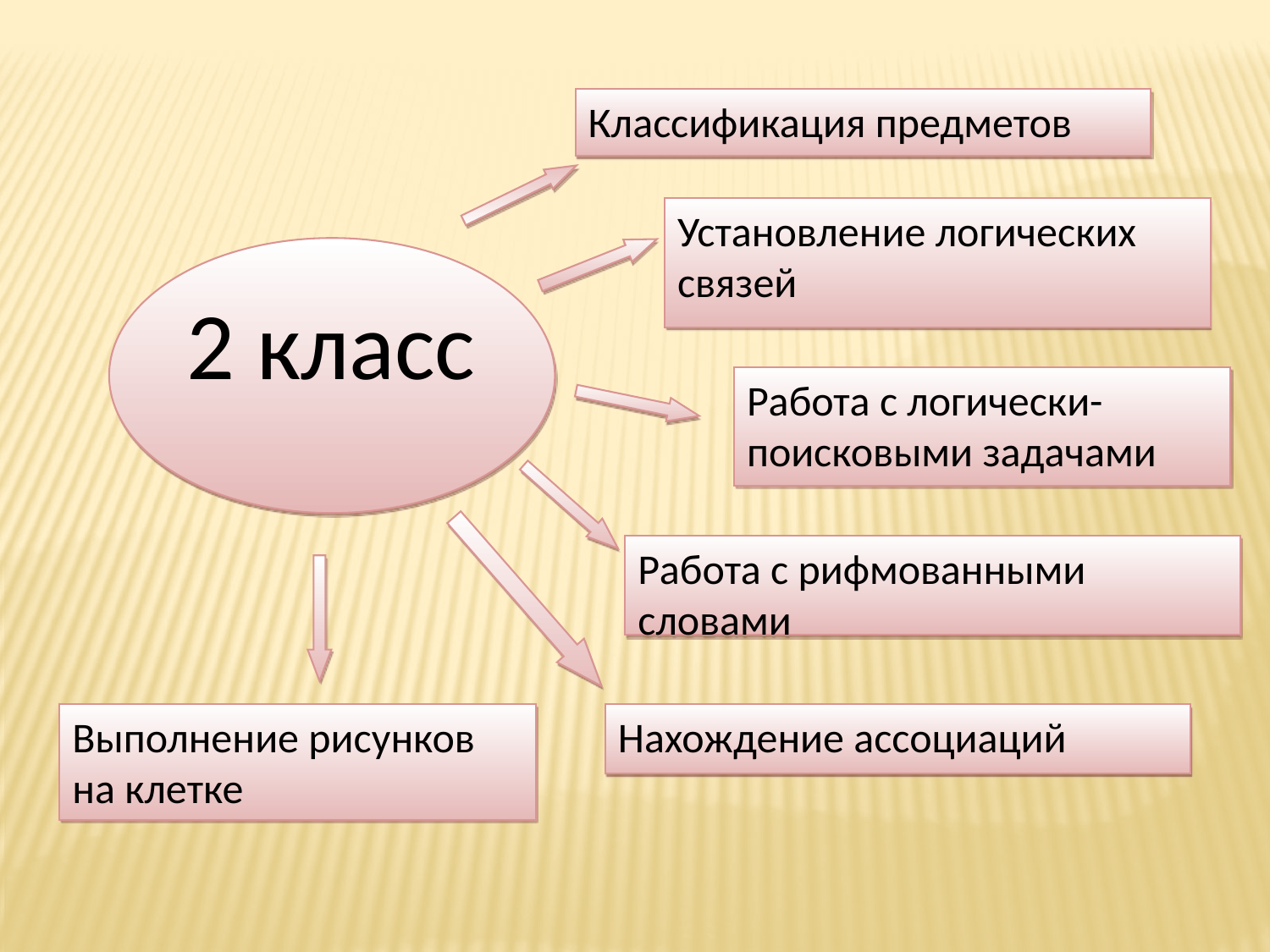

Классификация предметов

Установление логических связей
2 класс

Работа с логически-поисковыми задачами

Работа с рифмованными словами

Выполнение рисунков на клетке
Нахождение ассоциаций